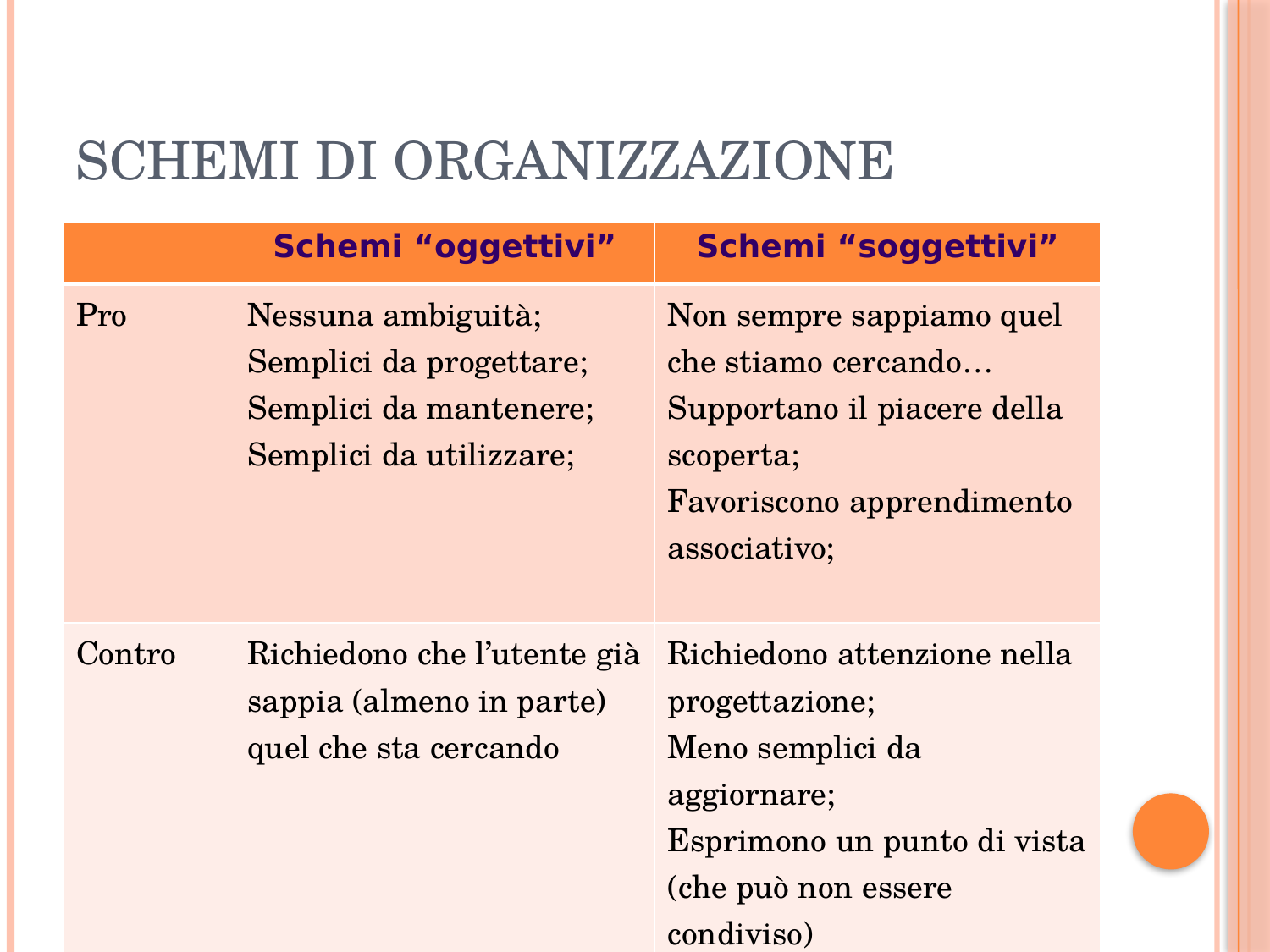

# Schemi di organizzazione
|  | Schemi “oggettivi” | Schemi “soggettivi” |
| --- | --- | --- |
| Pro | Nessuna ambiguità; Semplici da progettare; Semplici da mantenere; Semplici da utilizzare; | Non sempre sappiamo quel che stiamo cercando… Supportano il piacere della scoperta; Favoriscono apprendimento associativo; |
| Contro | Richiedono che l’utente già sappia (almeno in parte) quel che sta cercando | Richiedono attenzione nella progettazione; Meno semplici da aggiornare; Esprimono un punto di vista (che può non essere condiviso) |